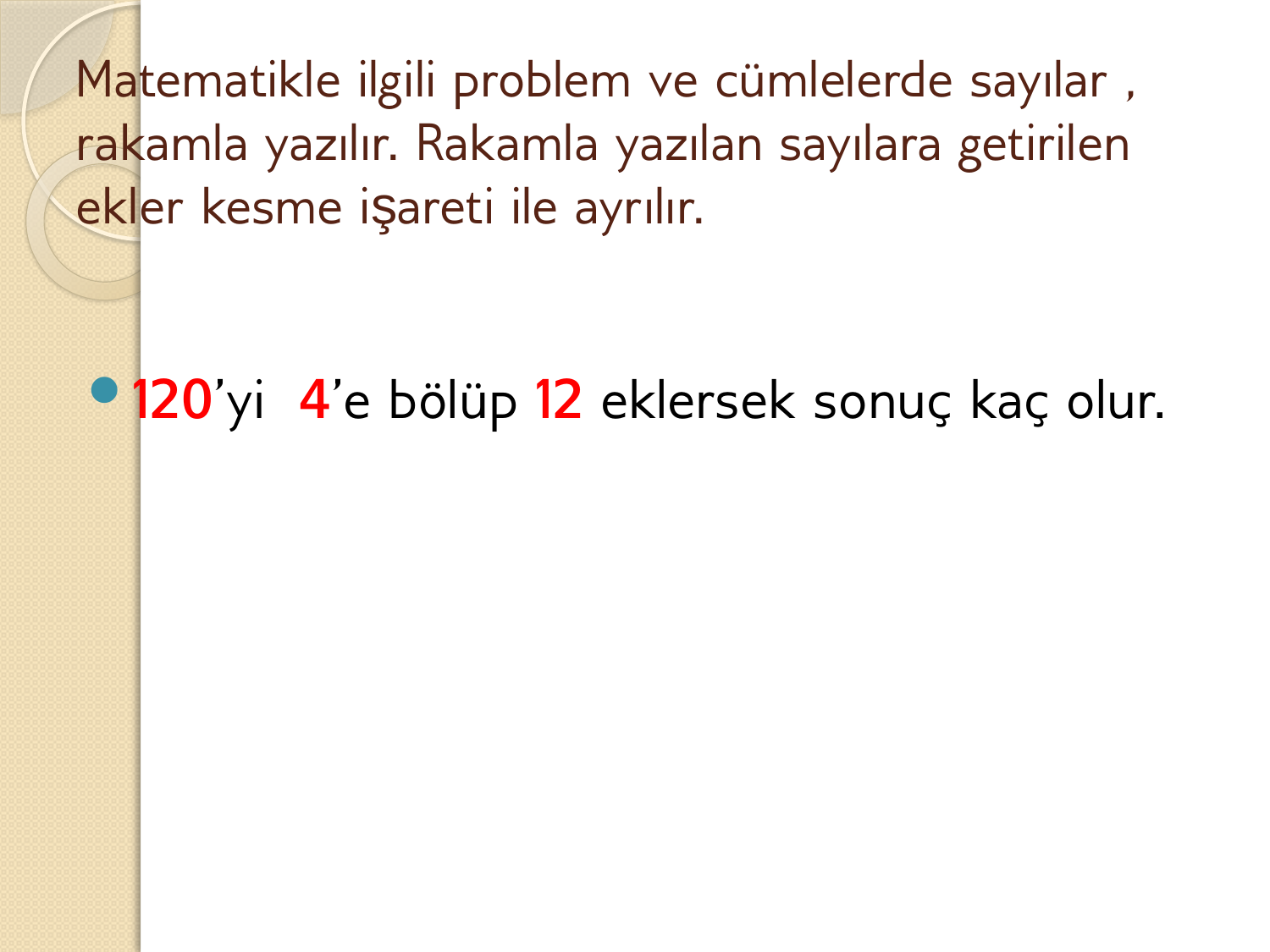

# Matematikle ilgili problem ve cümlelerde sayılar , rakamla yazılır. Rakamla yazılan sayılara getirilen ekler kesme işareti ile ayrılır.
120’yi  4’e bölüp 12 eklersek sonuç kaç olur.